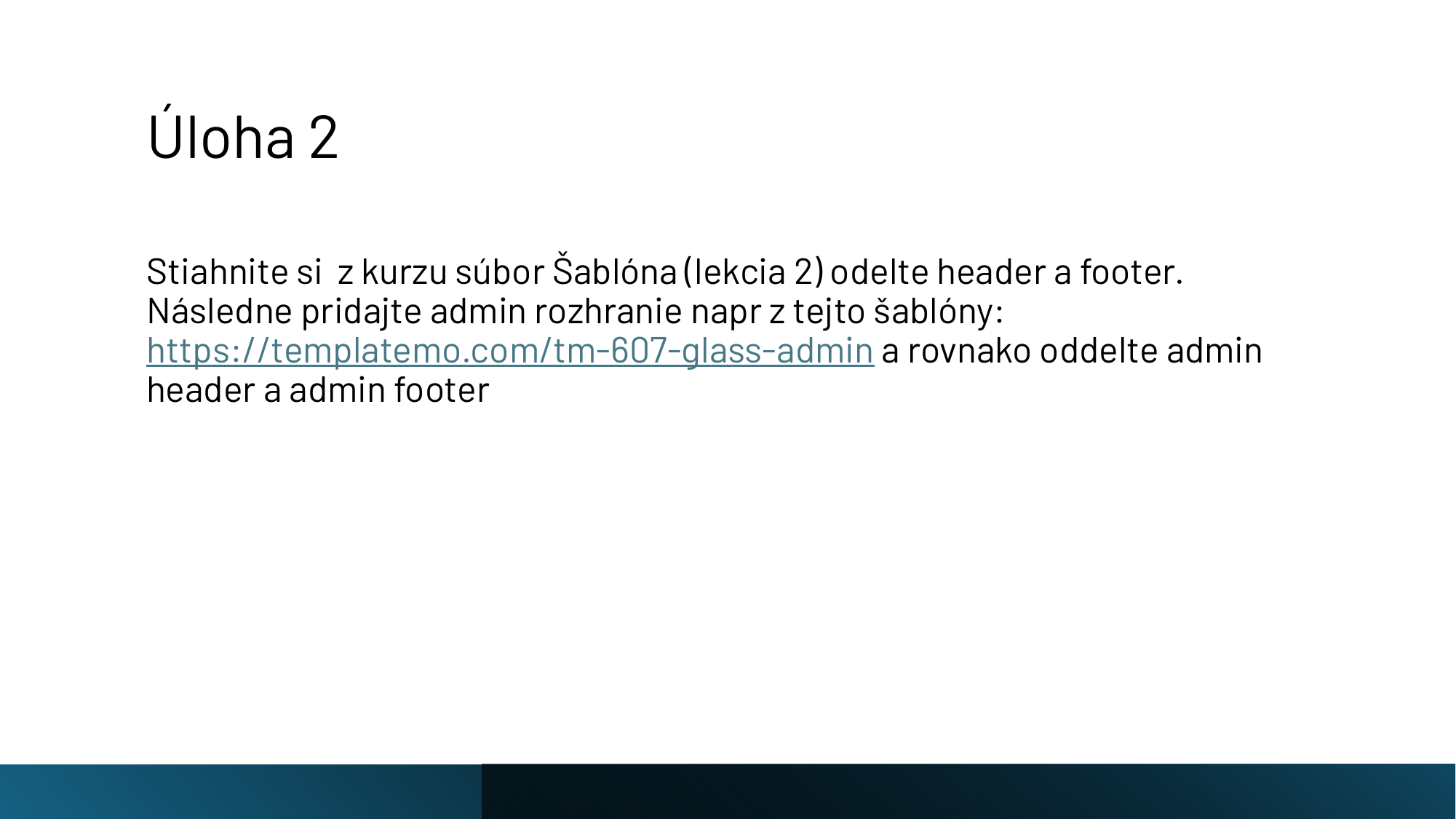

# Úloha 2
Stiahnite si  z kurzu súbor Šablóna (lekcia 2) odelte header a footer. Následne pridajte admin rozhranie napr z tejto šablóny: https://templatemo.com/tm-607-glass-admin a rovnako oddelte admin header a admin footer